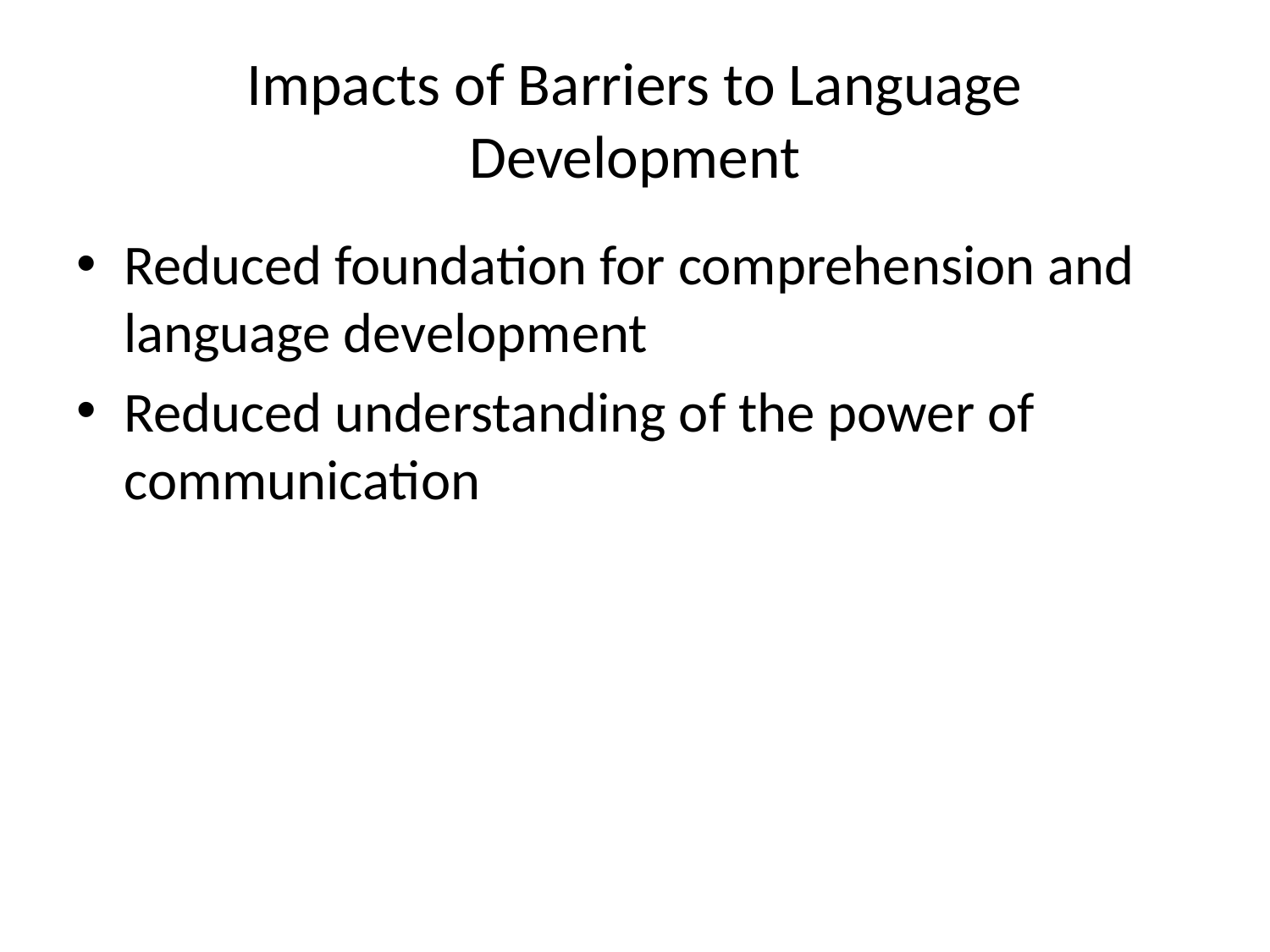

# Impacts of Barriers to Language Development
Reduced foundation for comprehension and language development
Reduced understanding of the power of communication